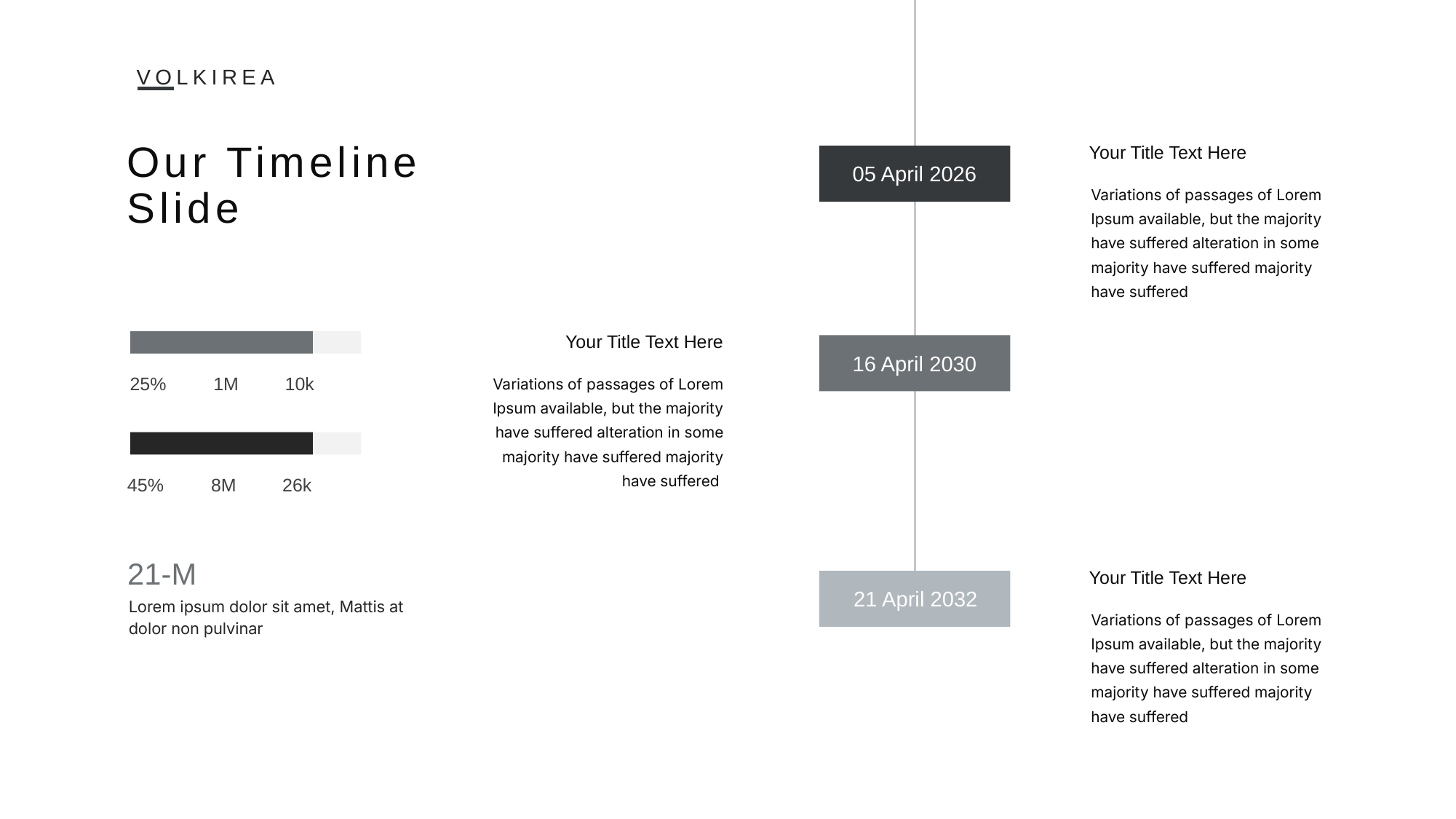

VOLKIREA
Our Timeline
Slide
Your Title Text Here

05 April 2026
Variations of passages of Lorem Ipsum available, but the majority have suffered alteration in some majority have suffered majority have suffered
Your Title Text Here

16 April 2030
Variations of passages of Lorem Ipsum available, but the majority have suffered alteration in some majority have suffered majority have suffered
10k
25%
1M

26k
45%
8M
21-M
Your Title Text Here

21 April 2032
Lorem ipsum dolor sit amet, Mattis at dolor non pulvinar
Variations of passages of Lorem Ipsum available, but the majority have suffered alteration in some majority have suffered majority have suffered